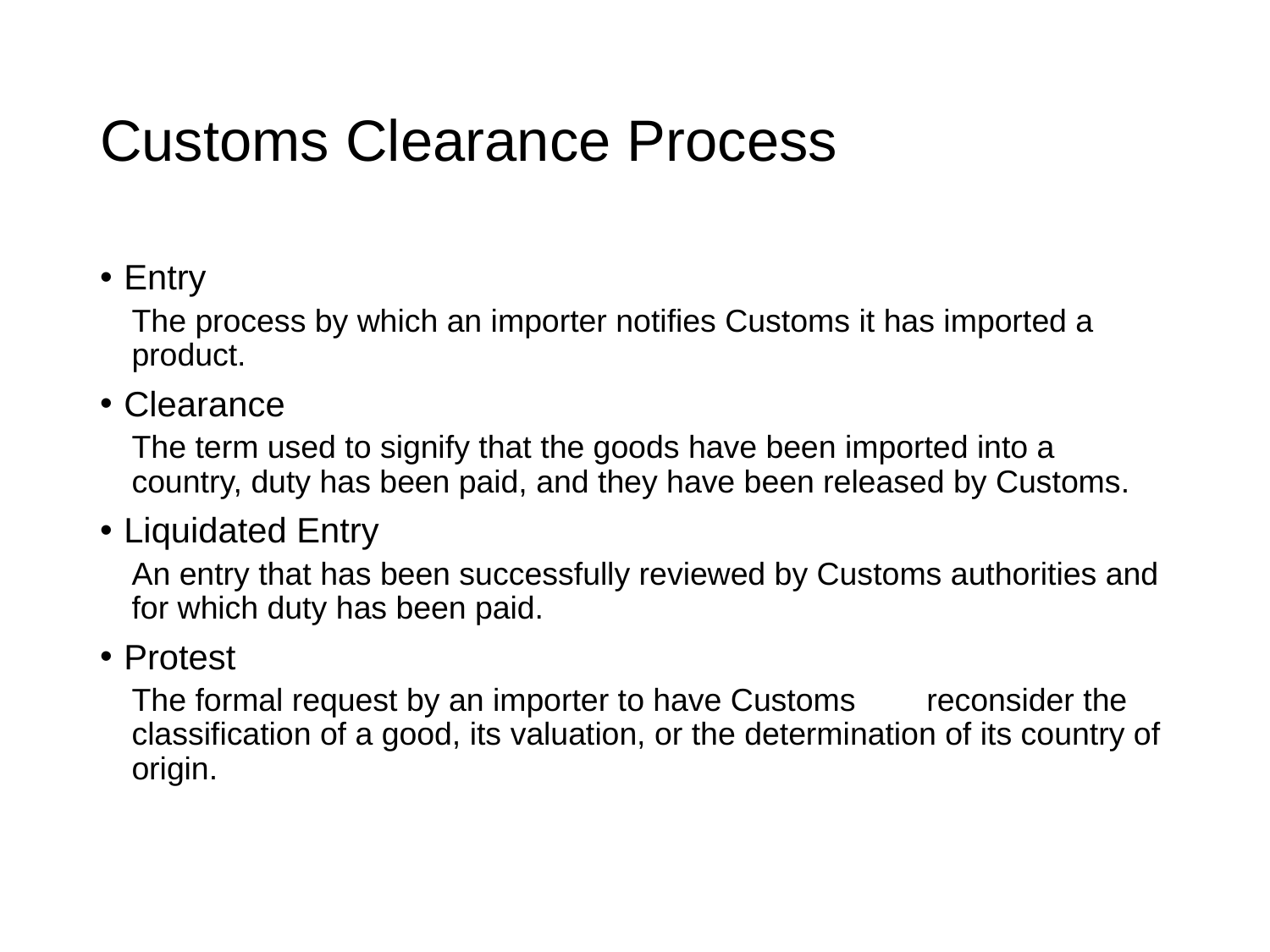

# Customs Clearance Process
Entry
The process by which an importer notifies Customs it has imported a product.
Clearance
The term used to signify that the goods have been imported into a country, duty has been paid, and they have been released by Customs.
Liquidated Entry
An entry that has been successfully reviewed by Customs authorities and for which duty has been paid.
Protest
The formal request by an importer to have Customs        reconsider the classification of a good, its valuation, or the determination of its country of origin.